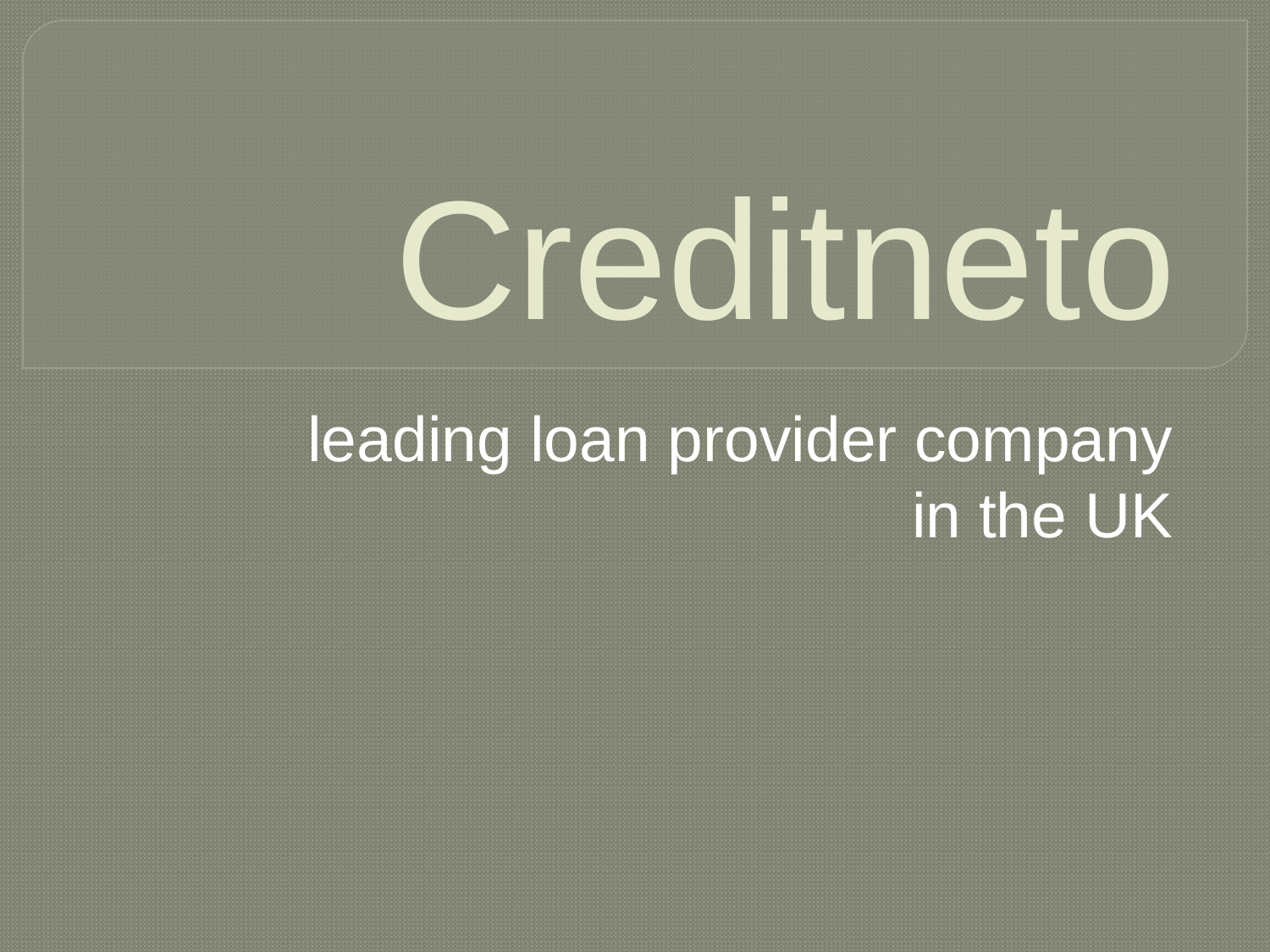

# Creditneto
leading loan provider company in the UK